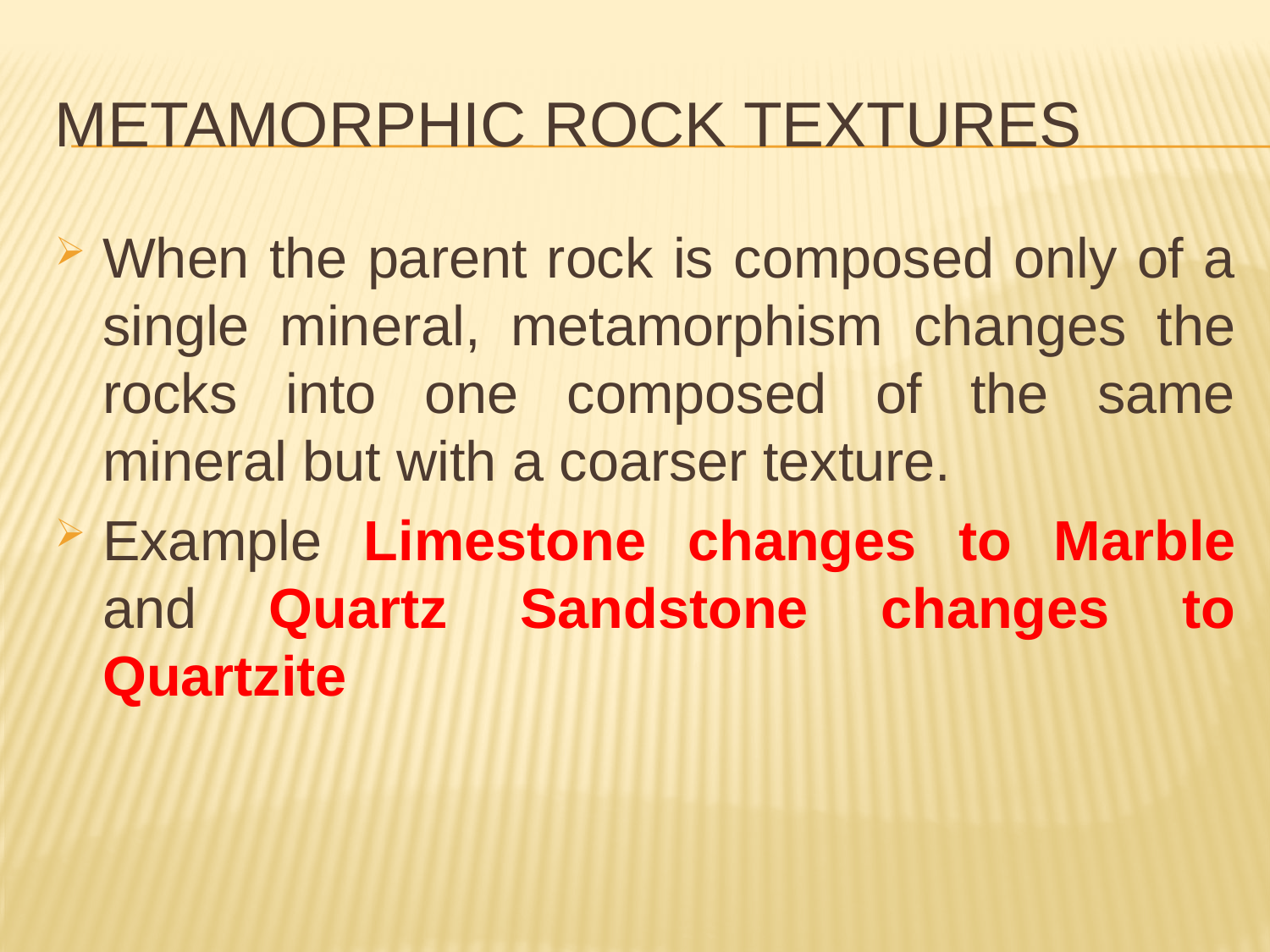

# Metamorphic rock textures
When the parent rock is composed only of a single mineral, metamorphism changes the rocks into one composed of the same mineral but with a coarser texture.
Example Limestone changes to Marble and Quartz Sandstone changes to Quartzite